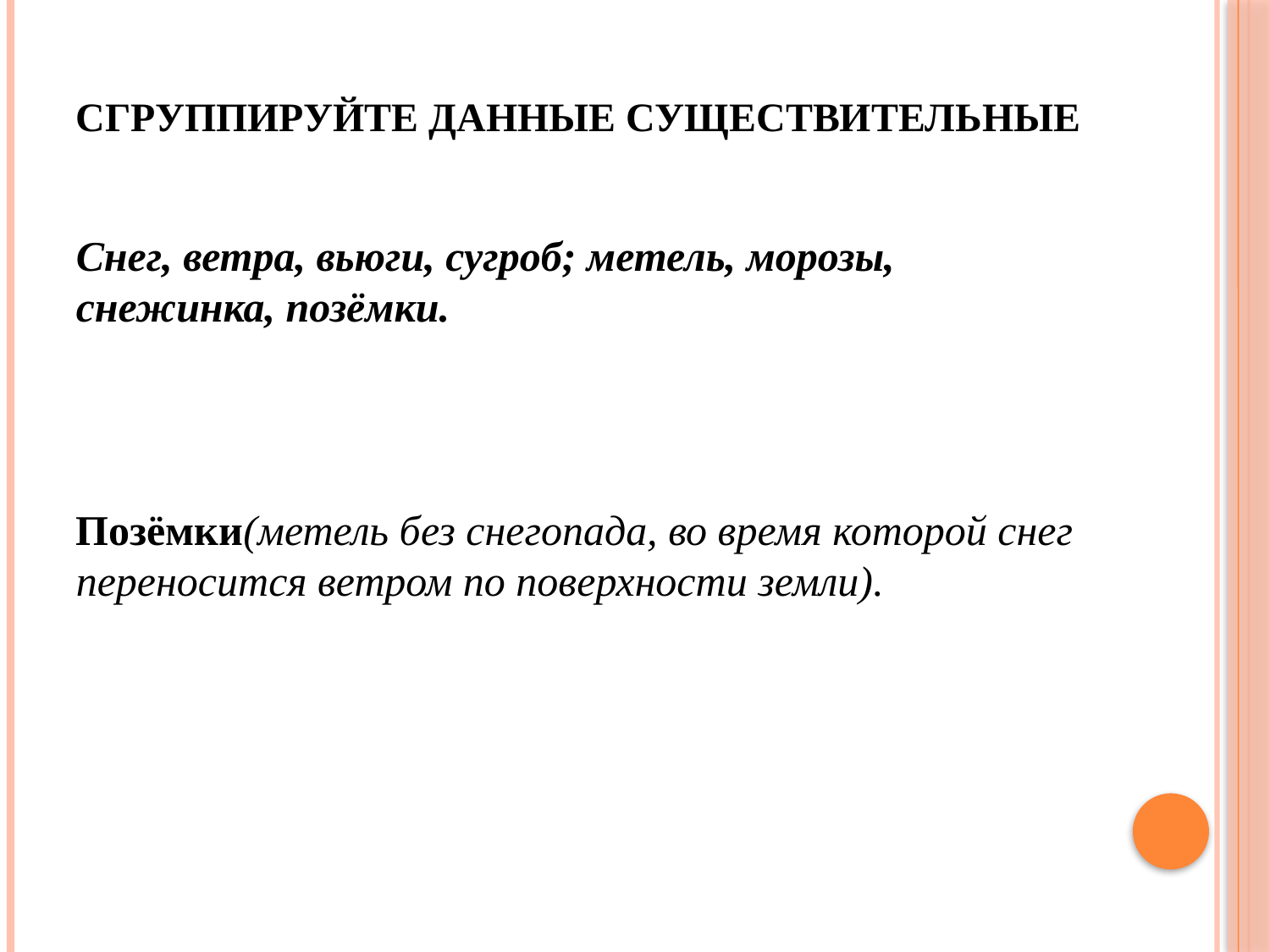

# Сгруппируйте данные существительные
Снег, ветра, вьюги, сугроб; метель, морозы, снежинка, позёмки.

Позёмки(метель без снегопада, во время которой снег переносится ветром по поверхности земли).